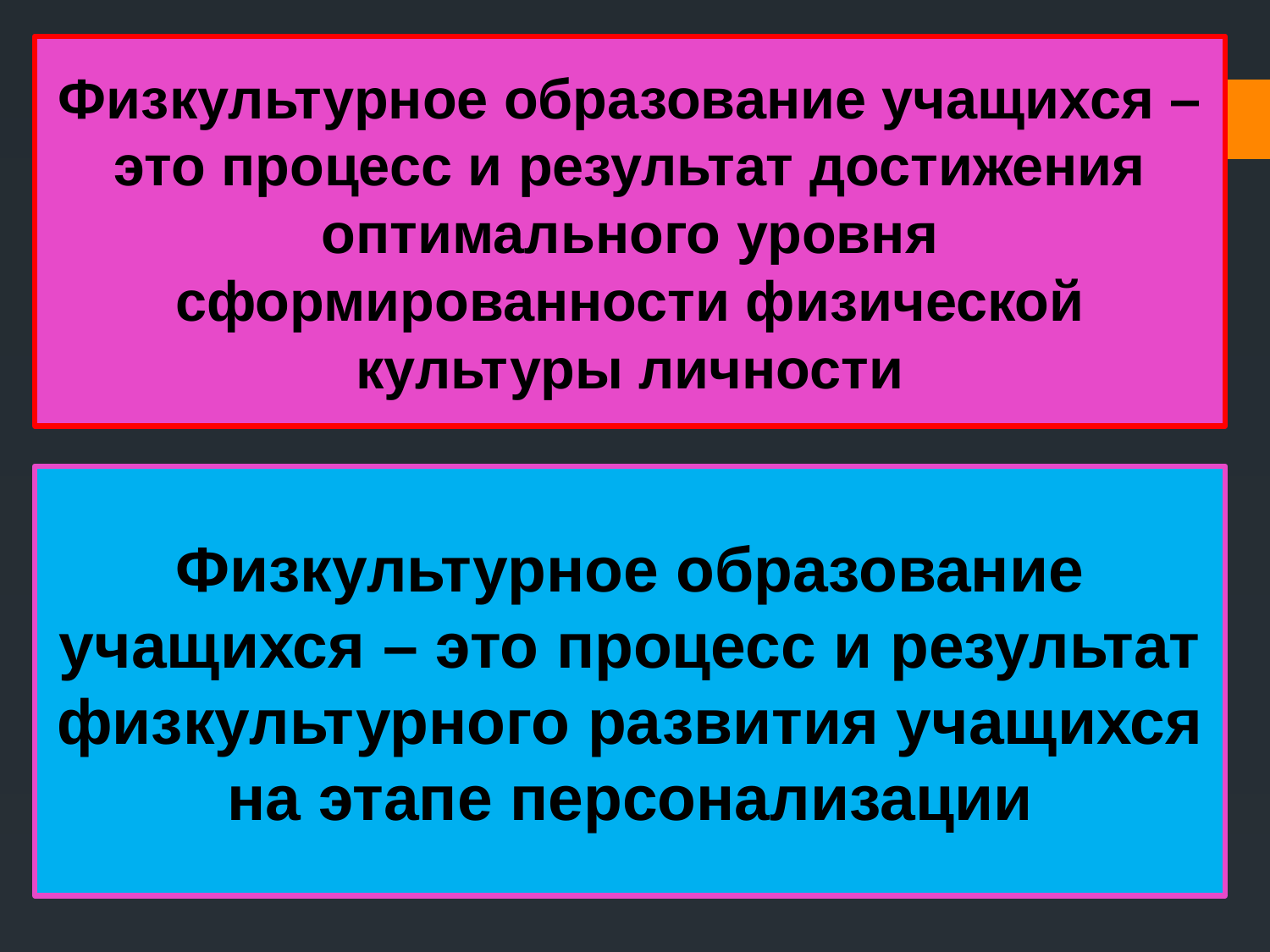

Физкультурное образование учащихся – это процесс и результат достижения оптимального уровня сформированности физической культуры личности
Физкультурное образование учащихся – это процесс и результат физкультурного развития учащихся на этапе персонализации